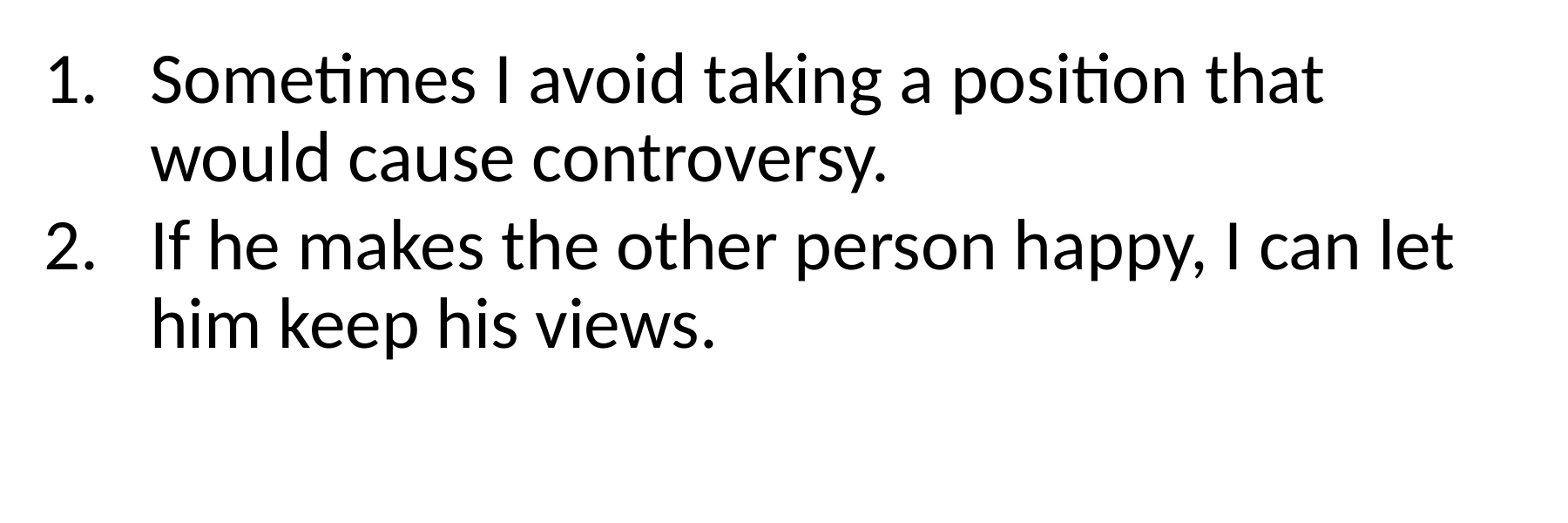

Sometimes I avoid taking a position that would cause controversy.
If he makes the other person happy, I can let him keep his views.